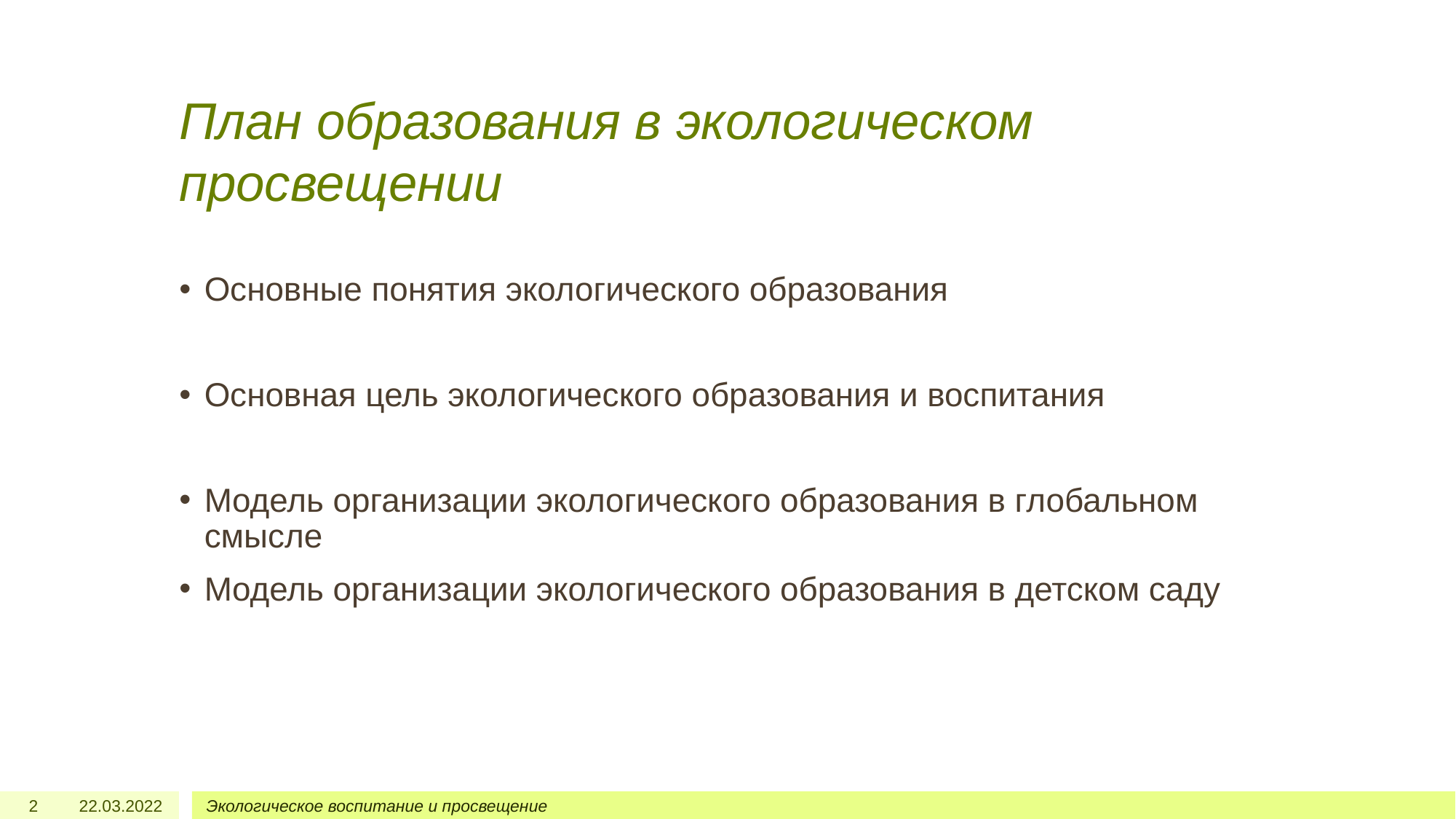

# План образования в экологическом просвещении
Основные понятия экологического образования

Основная цель экологического образования и воспитания

Модель организации экологического образования в глобальном смысле
Модель организации экологического образования в детском саду

2
22.03.2022
Экологическое воспитание и просвещение